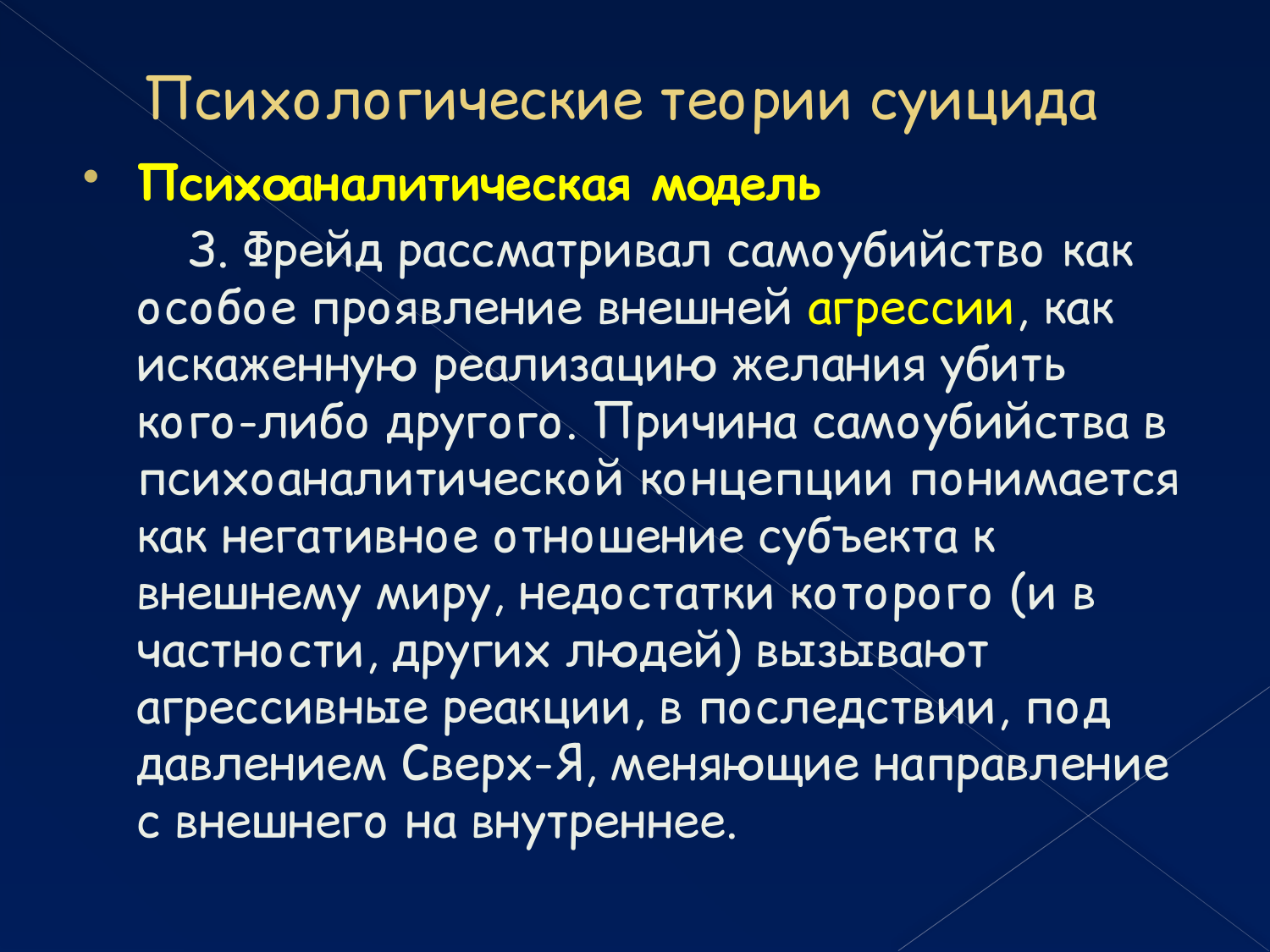

# Психологические теории суицида
Психоаналитическая модель
З. Фрейд рассматривал самоубийство как особое проявление внешней агрессии, как искаженную реализацию желания убить кого-либо другого. Причина самоубийства в психоаналитической концепции понимается как негативное отношение субъекта к внешнему миру, недостатки которого (и в частности, других людей) вызывают агрессивные реакции, в последствии, под давлением Сверх-Я, меняющие направление с внешнего на внутреннее.